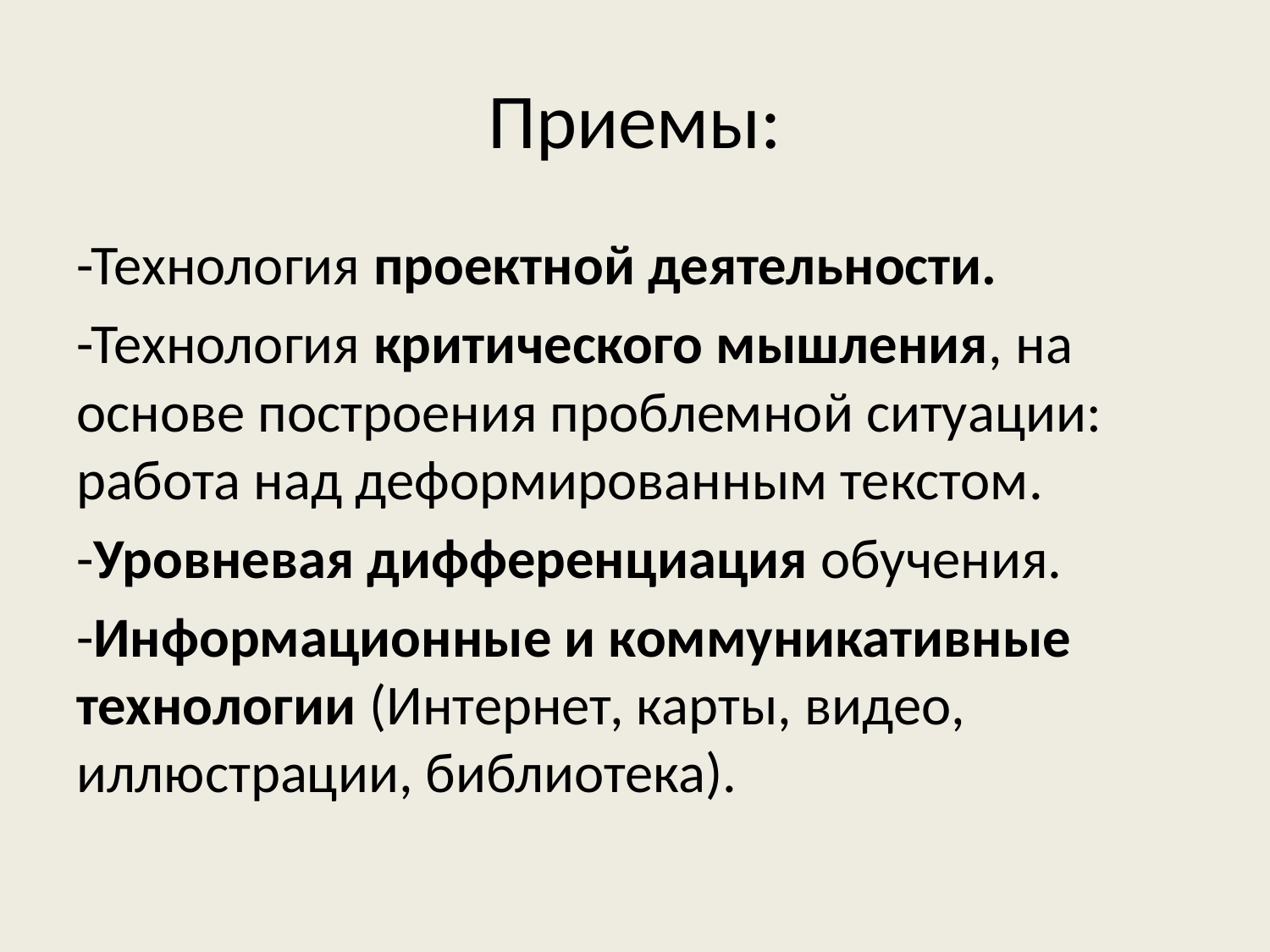

# Приемы:
-Технология проектной деятельности.
-Технология критического мышления, на основе построения проблемной ситуации: работа над деформированным текстом.
-Уровневая дифференциация обучения.
-Информационные и коммуникативные технологии (Интернет, карты, видео, иллюстрации, библиотека).